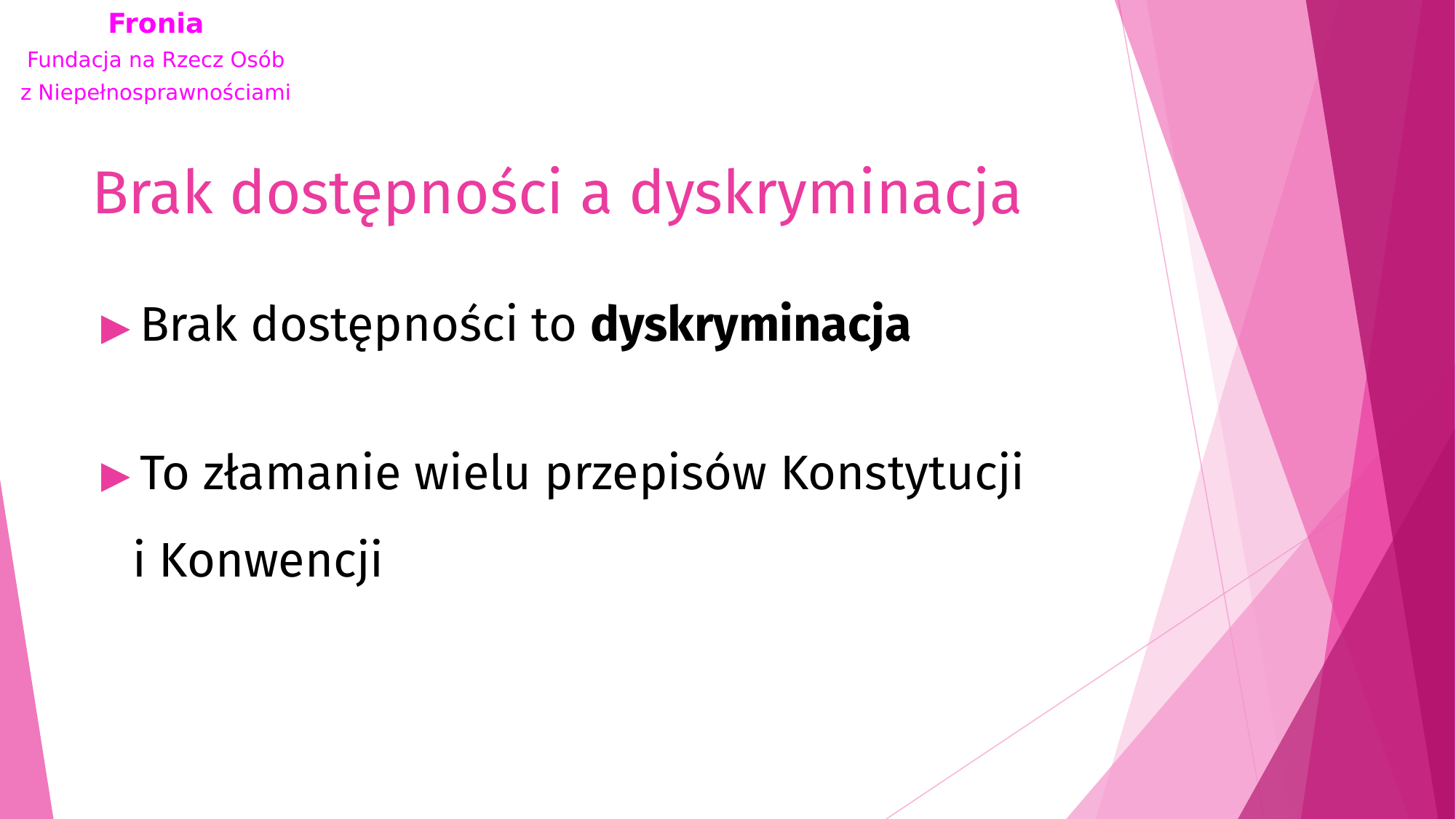

# Brak dostępności a dyskryminacja
Brak dostępności to dyskryminacja
To złamanie wielu przepisów Konstytucji i Konwencji